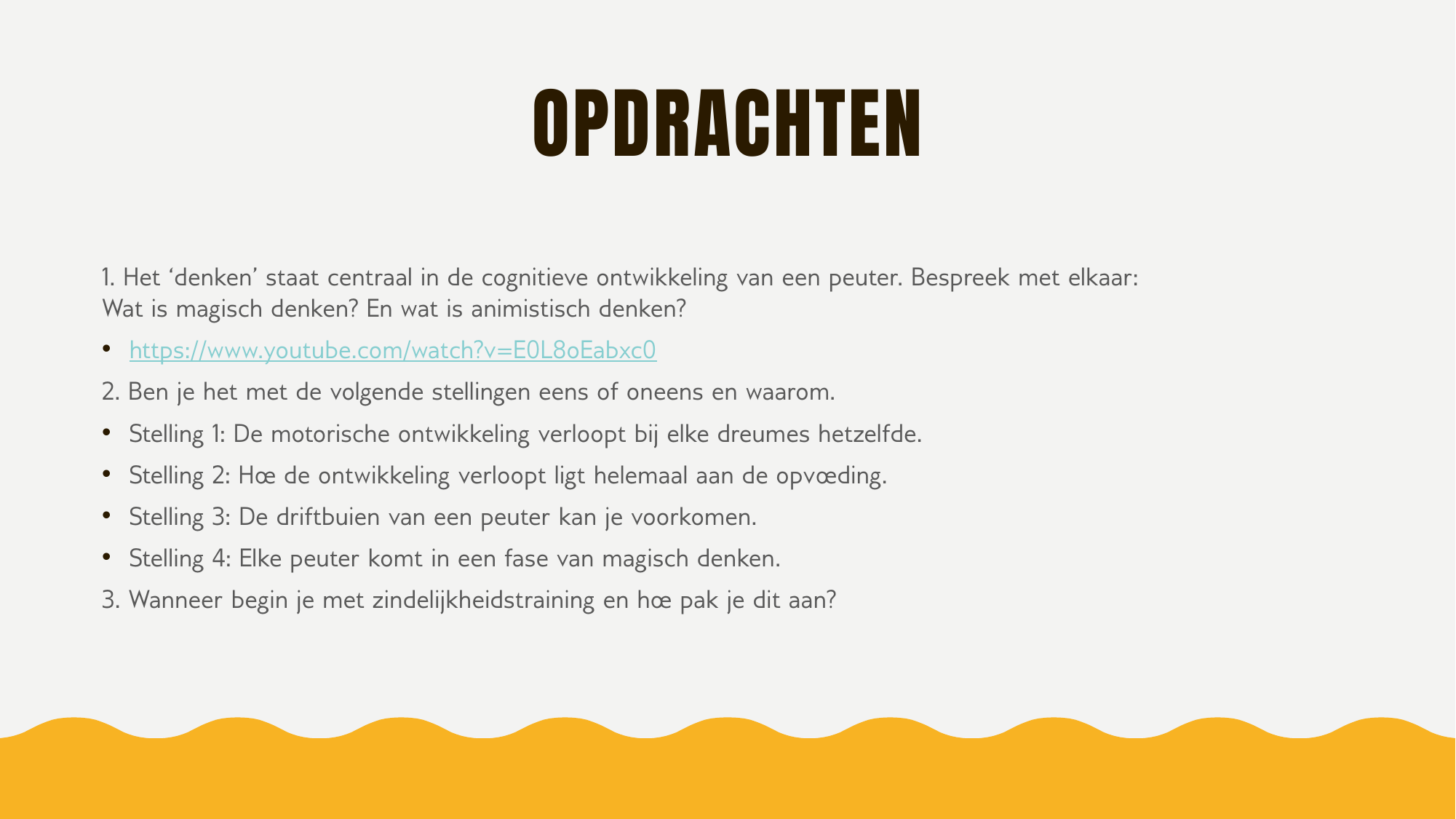

# Opdrachten

1. Het ‘denken’ staat centraal in de cognitieve ontwikkeling van een peuter. Bespreek met elkaar:
Wat is magisch denken? En wat is animistisch denken?
https://www.youtube.com/watch?v=E0L8oEabxc0
2. Ben je het met de volgende stellingen eens of oneens en waarom.
Stelling 1: De motorische ontwikkeling verloopt bij elke dreumes hetzelfde.
Stelling 2: Hoe de ontwikkeling verloopt ligt helemaal aan de opvoeding.
Stelling 3: De driftbuien van een peuter kan je voorkomen.
Stelling 4: Elke peuter komt in een fase van magisch denken.
3. Wanneer begin je met zindelijkheidstraining en hoe pak je dit aan?